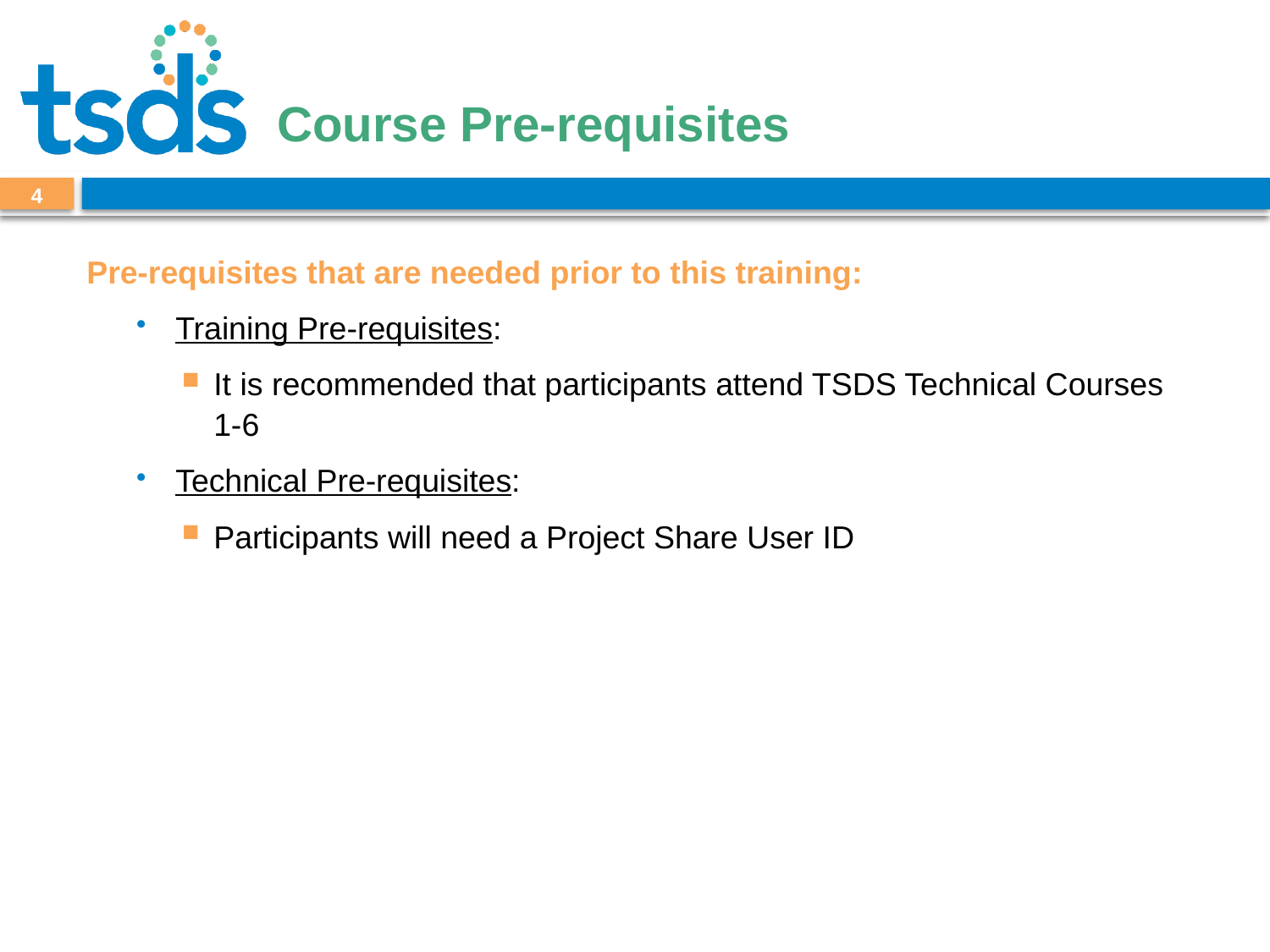

# Course Pre-requisites
4
Pre-requisites that are needed prior to this training:
Training Pre-requisites:
It is recommended that participants attend TSDS Technical Courses 1-6
Technical Pre-requisites:
Participants will need a Project Share User ID